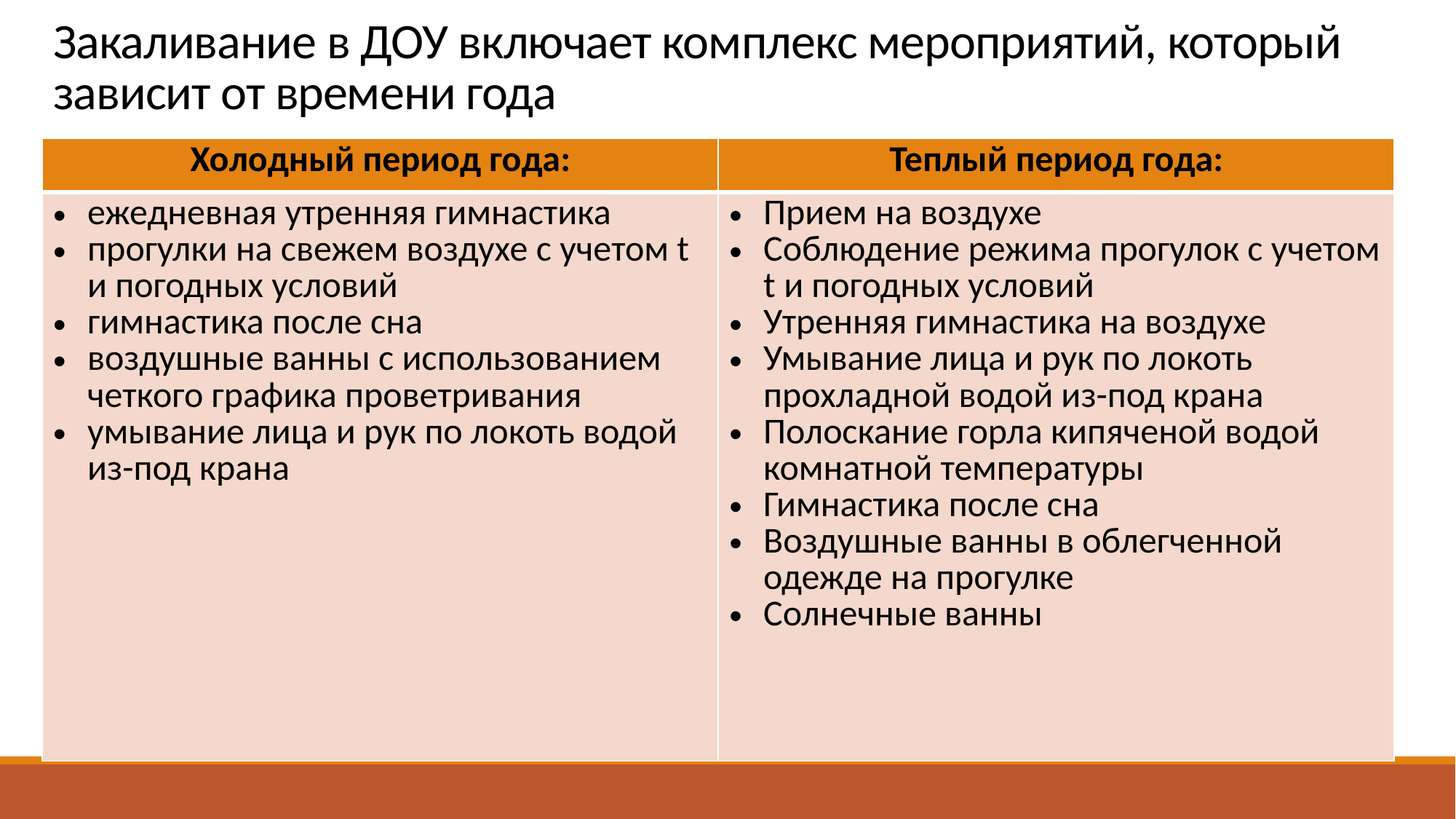

# Закаливание в ДОУ включает комплекс мероприятий, который зависит от времени года
| Холодный период года: | Теплый период года: |
| --- | --- |
| ежедневная утренняя гимнастика прогулки на свежем воздухе с учетом t и погодных условий гимнастика после сна воздушные ванны с использованием четкого графика проветривания умывание лица и рук по локоть водой из-под крана | Прием на воздухе Соблюдение режима прогулок с учетом t и погодных условий Утренняя гимнастика на воздухе Умывание лица и рук по локоть прохладной водой из-под крана Полоскание горла кипяченой водой комнатной температуры Гимнастика после сна Воздушные ванны в облегченной одежде на прогулке Солнечные ванны |